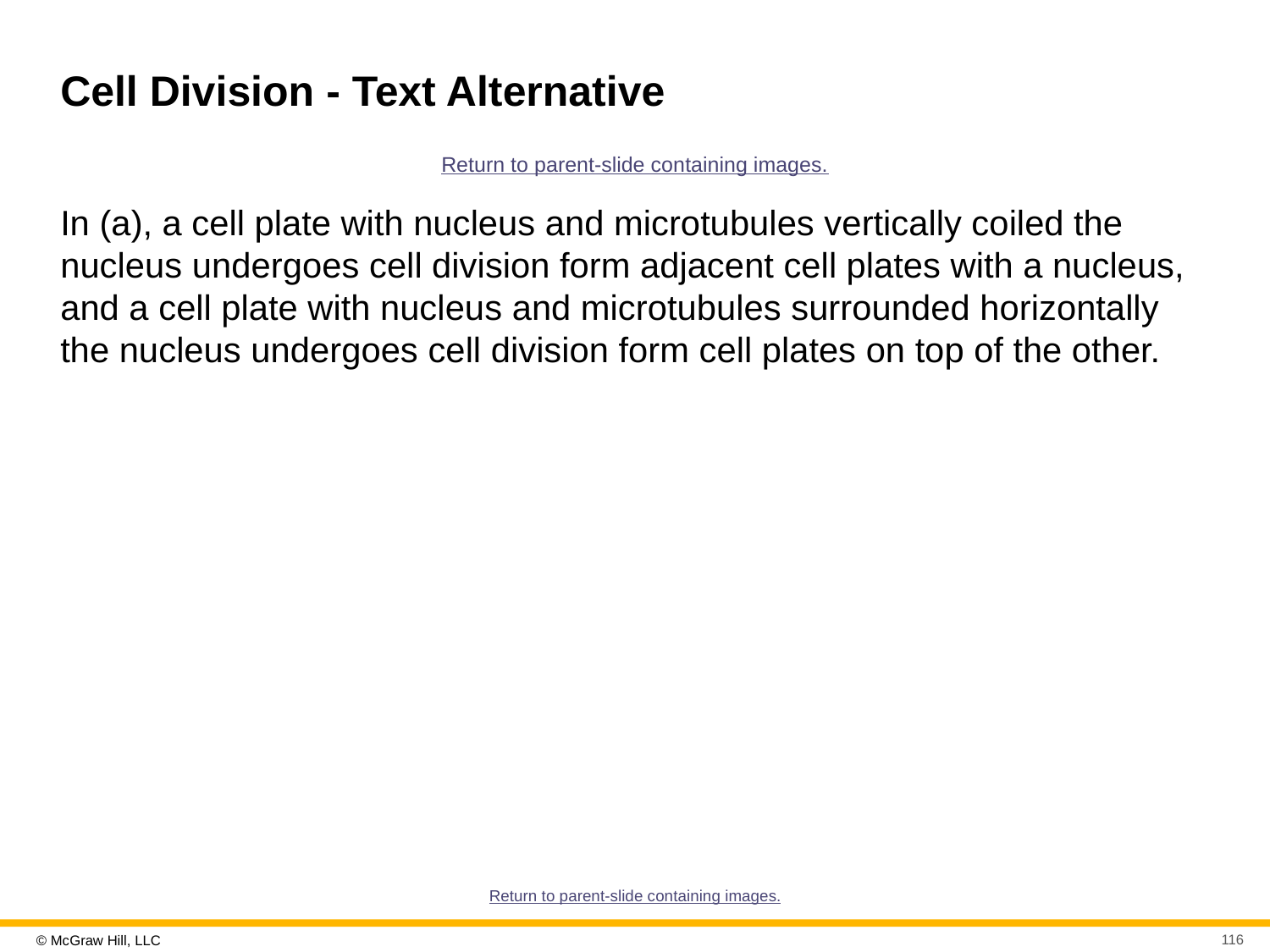

# Cell Division - Text Alternative
Return to parent-slide containing images.
In (a), a cell plate with nucleus and microtubules vertically coiled the nucleus undergoes cell division form adjacent cell plates with a nucleus, and a cell plate with nucleus and microtubules surrounded horizontally the nucleus undergoes cell division form cell plates on top of the other.
Return to parent-slide containing images.
116